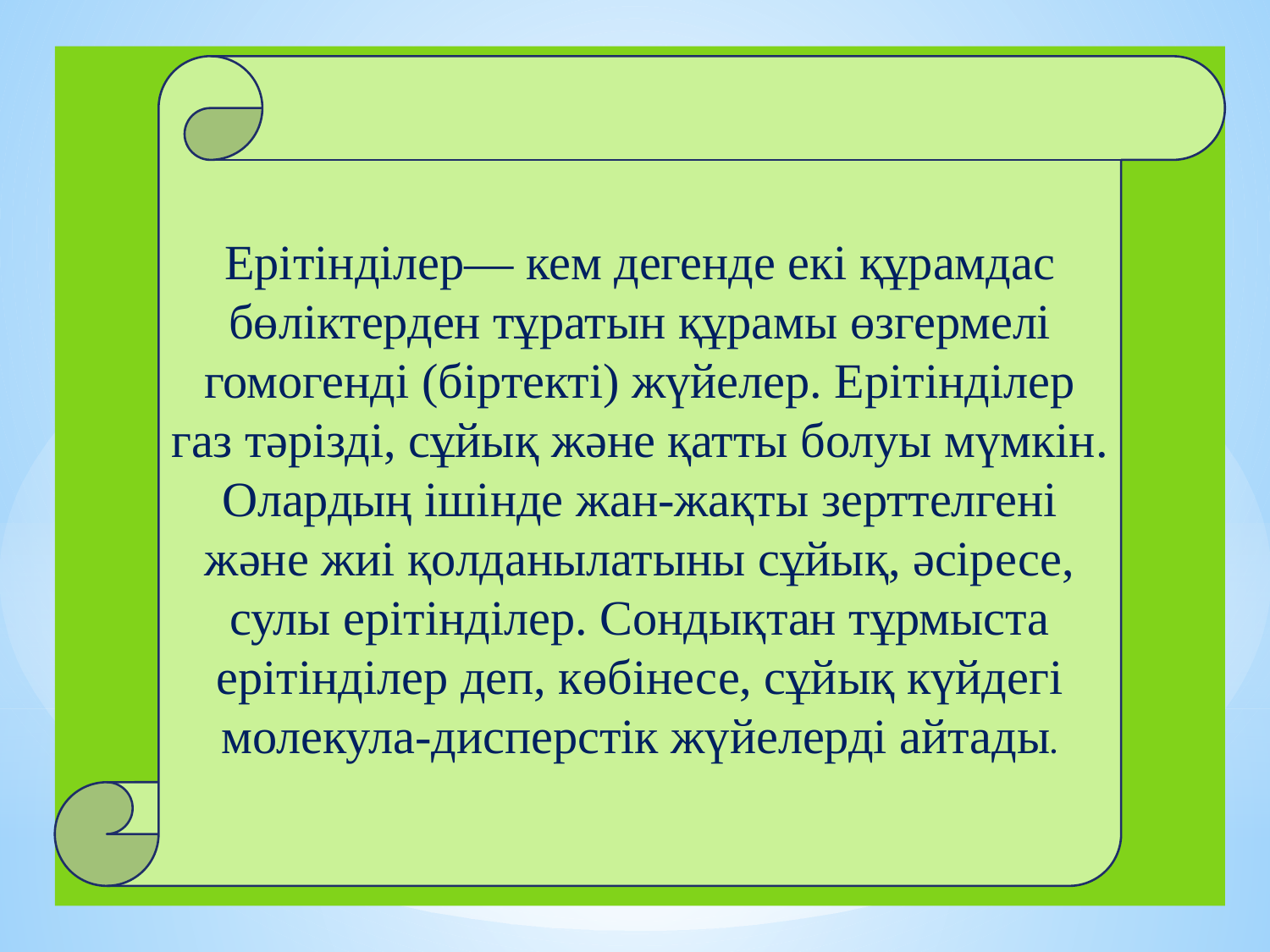

Ерітінділер— кем дегенде екі құрамдас бөліктерден тұратын құрамы өзгермелі гомогенді (біртекті) жүйелер. Ерітінділер газ тәрізді, сұйық және қатты болуы мүмкін. Олардың ішінде жан-жақты зерттелгені және жиі қолданылатыны сұйық, әсіресе, сулы ерітінділер. Сондықтан тұрмыста ерітінділер деп, көбінесе, сұйық күйдегі молекула-дисперстік жүйелерді айтады.
15